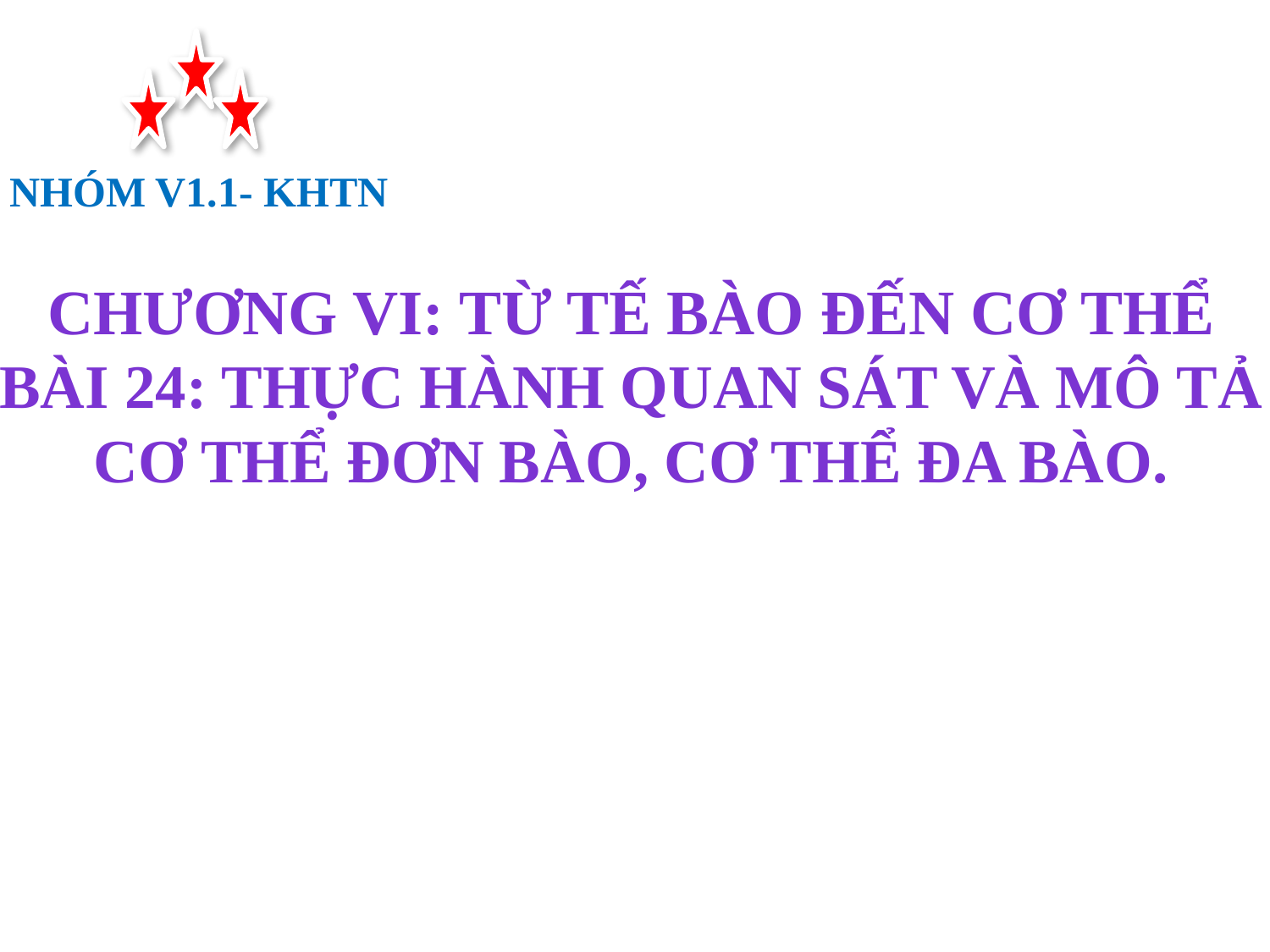

NHÓM V1.1- KHTN
CHƯƠNG VI: TỪ TẾ BÀO ĐẾN CƠ THỂ
BÀI 24: THỰC HÀNH QUAN SÁT VÀ MÔ TẢ
CƠ THỂ ĐƠN BÀO, CƠ THỂ ĐA BÀO.